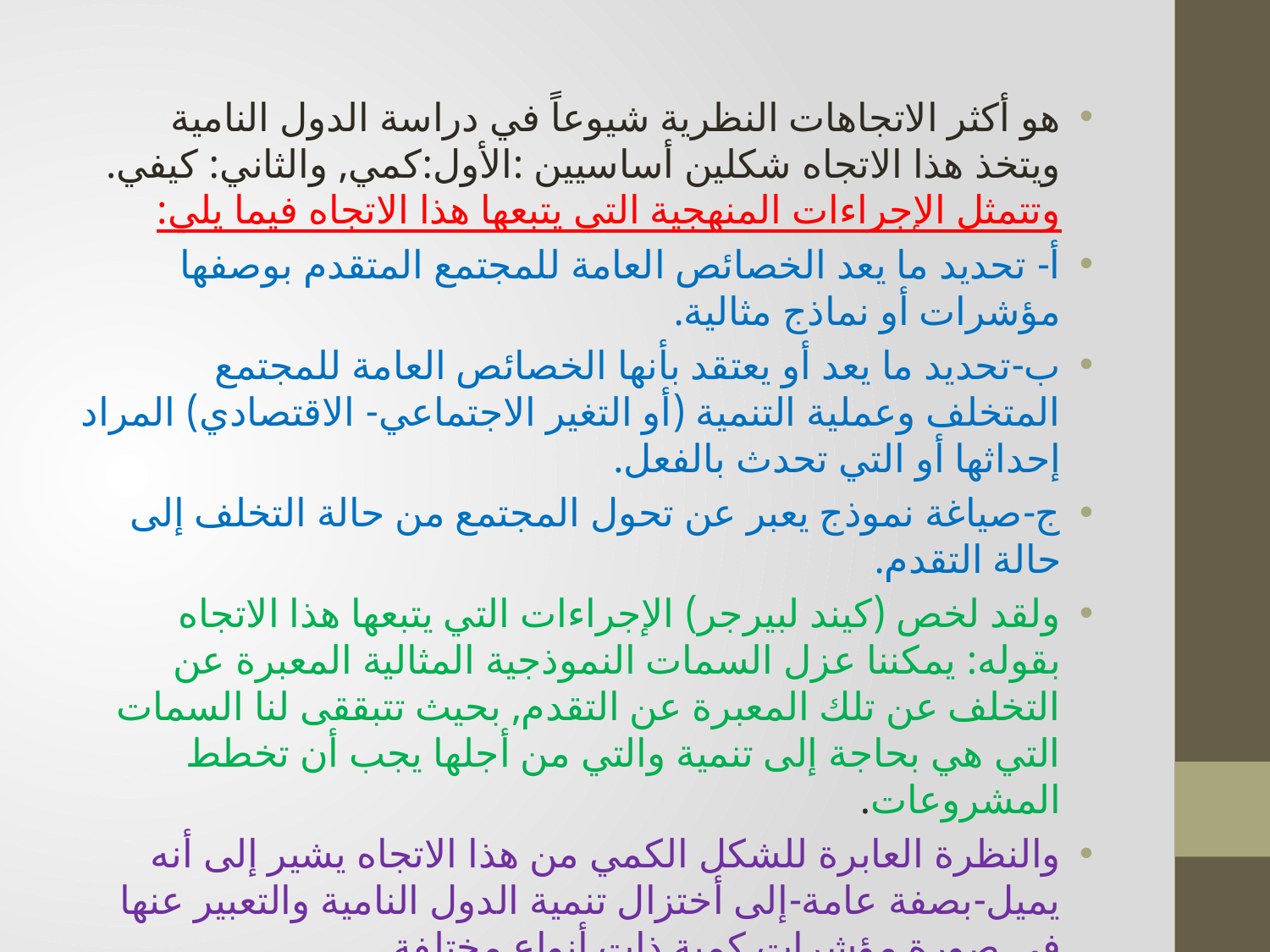

هو أكثر الاتجاهات النظرية شيوعاً في دراسة الدول النامية ويتخذ هذا الاتجاه شكلين أساسيين :الأول:كمي, والثاني: كيفي. وتتمثل الإجراءات المنهجية التي يتبعها هذا الاتجاه فيما يلي:
أ- تحديد ما يعد الخصائص العامة للمجتمع المتقدم بوصفها مؤشرات أو نماذج مثالية.
ب-تحديد ما يعد أو يعتقد بأنها الخصائص العامة للمجتمع المتخلف وعملية التنمية (أو التغير الاجتماعي- الاقتصادي) المراد إحداثها أو التي تحدث بالفعل.
ج-صياغة نموذج يعبر عن تحول المجتمع من حالة التخلف إلى حالة التقدم.
ولقد لخص (كيند لبيرجر) الإجراءات التي يتبعها هذا الاتجاه بقوله: يمكننا عزل السمات النموذجية المثالية المعبرة عن التخلف عن تلك المعبرة عن التقدم, بحيث تتبققى لنا السمات التي هي بحاجة إلى تنمية والتي من أجلها يجب أن تخطط المشروعات.
والنظرة العابرة للشكل الكمي من هذا الاتجاه يشير إلى أنه يميل-بصفة عامة-إلى أختزال تنمية الدول النامية والتعبير عنها في صورة مؤشرات كمية ذات أنواع مختلفة.